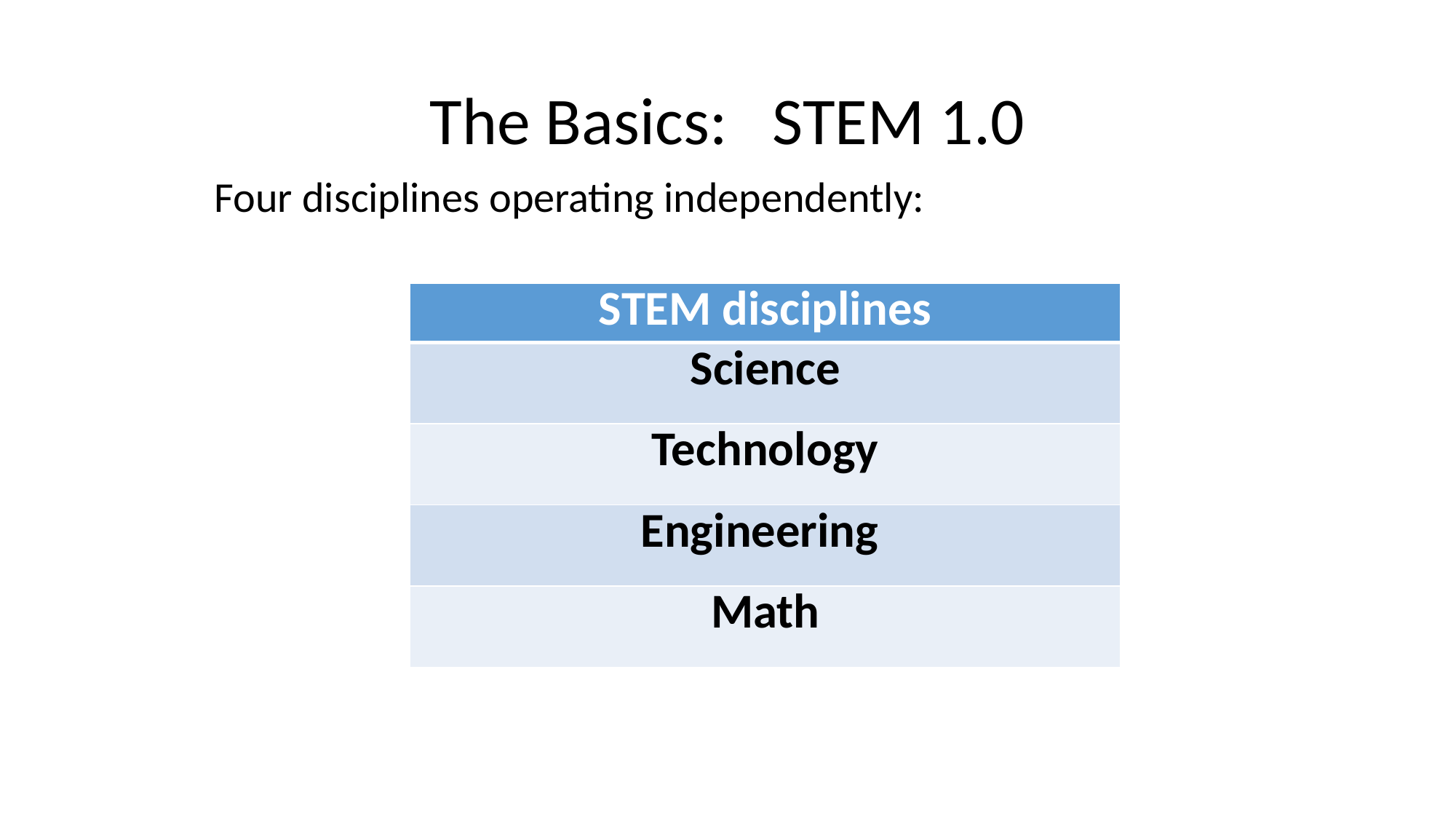

# The Basics:   STEM 1.0
Four disciplines operating independently:

| STEM disciplines |
| --- |
| Science |
| Technology |
| Engineering |
| Math |